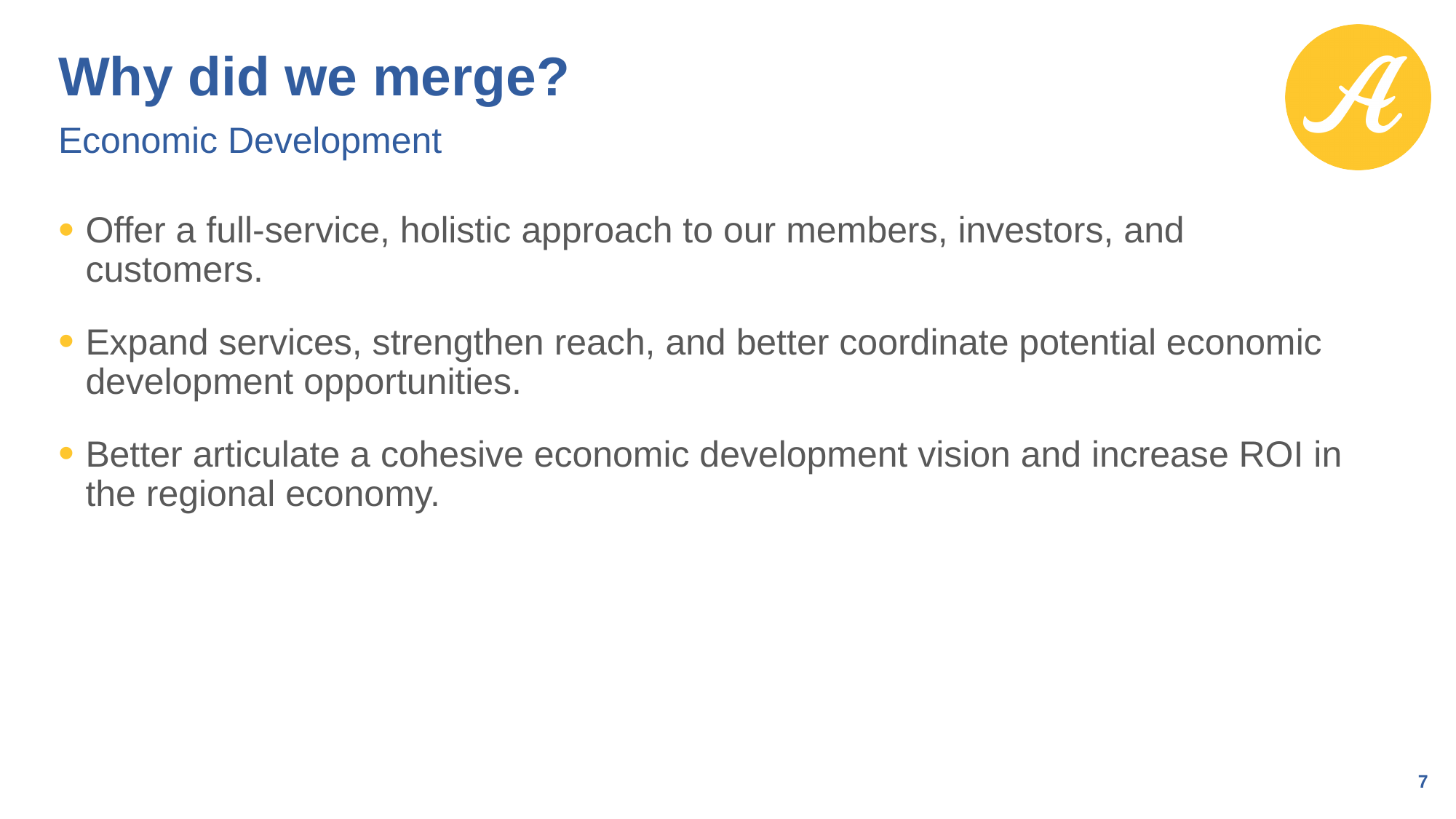

# Why did we merge?
Economic Development
Offer a full-service, holistic approach to our members, investors, and customers.
Expand services, strengthen reach, and better coordinate potential economic development opportunities.
Better articulate a cohesive economic development vision and increase ROI in the regional economy.
7